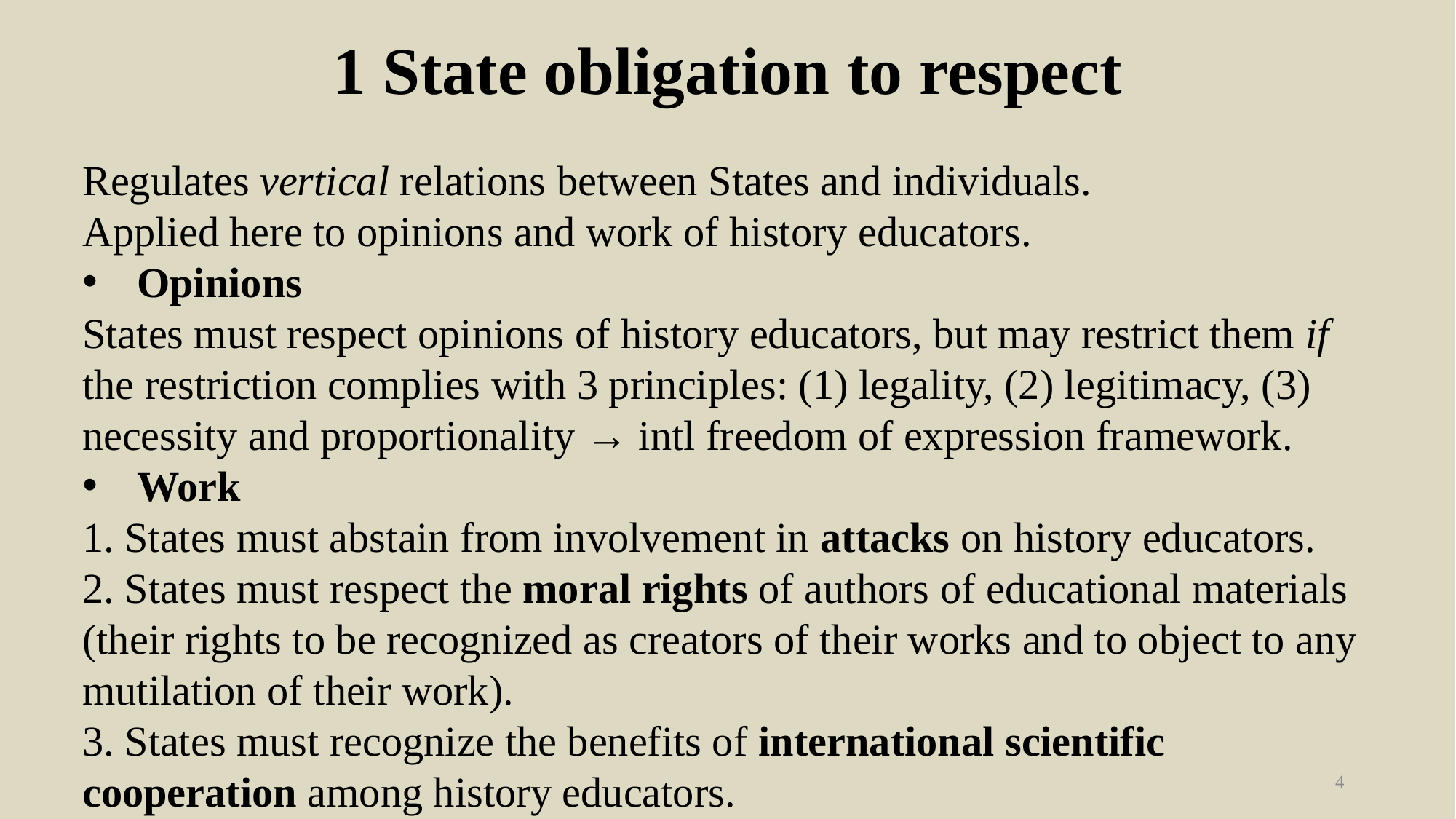

# 1 State obligation to respect

Regulates vertical relations between States and individuals.
Applied here to opinions and work of history educators.
Opinions
States must respect opinions of history educators, but may restrict them if the restriction complies with 3 principles: (1) legality, (2) legitimacy, (3) necessity and proportionality → intl freedom of expression framework.
Work
1. States must abstain from involvement in attacks on history educators.
2. States must respect the moral rights of authors of educational materials (their rights to be recognized as creators of their works and to object to any mutilation of their work).
3. States must recognize the benefits of international scientific cooperation among history educators.
4